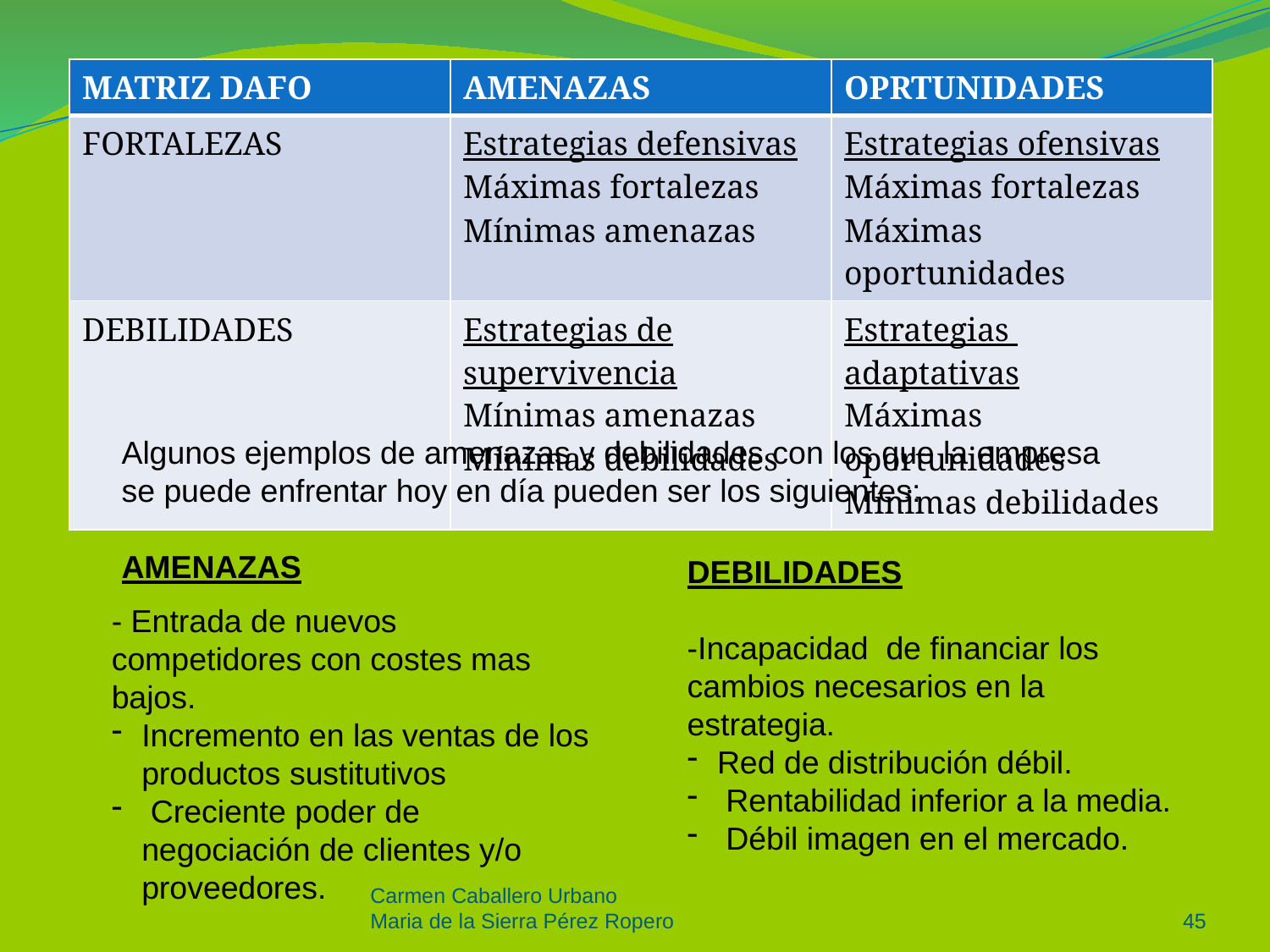

| MATRIZ DAFO | AMENAZAS | OPRTUNIDADES |
| --- | --- | --- |
| FORTALEZAS | Estrategias defensivas Máximas fortalezas Mínimas amenazas | Estrategias ofensivas Máximas fortalezas Máximas oportunidades |
| DEBILIDADES | Estrategias de supervivencia Mínimas amenazas Mínimas debilidades | Estrategias adaptativas Máximas oportunidades Mínimas debilidades |
# p
Algunos ejemplos de amenazas y debilidades con los que la empresa se puede enfrentar hoy en día pueden ser los siguientes:

AMENAZAS

DEBILIDADES

-Incapacidad  de financiar los cambios necesarios en la estrategia.
Red de distribución débil.
 Rentabilidad inferior a la media.
 Débil imagen en el mercado.
- Entrada de nuevos competidores con costes mas bajos.
Incremento en las ventas de los productos sustitutivos
 Creciente poder de negociación de clientes y/o proveedores.
Carmen Caballero Urbano
Maria de la Sierra Pérez Ropero
45